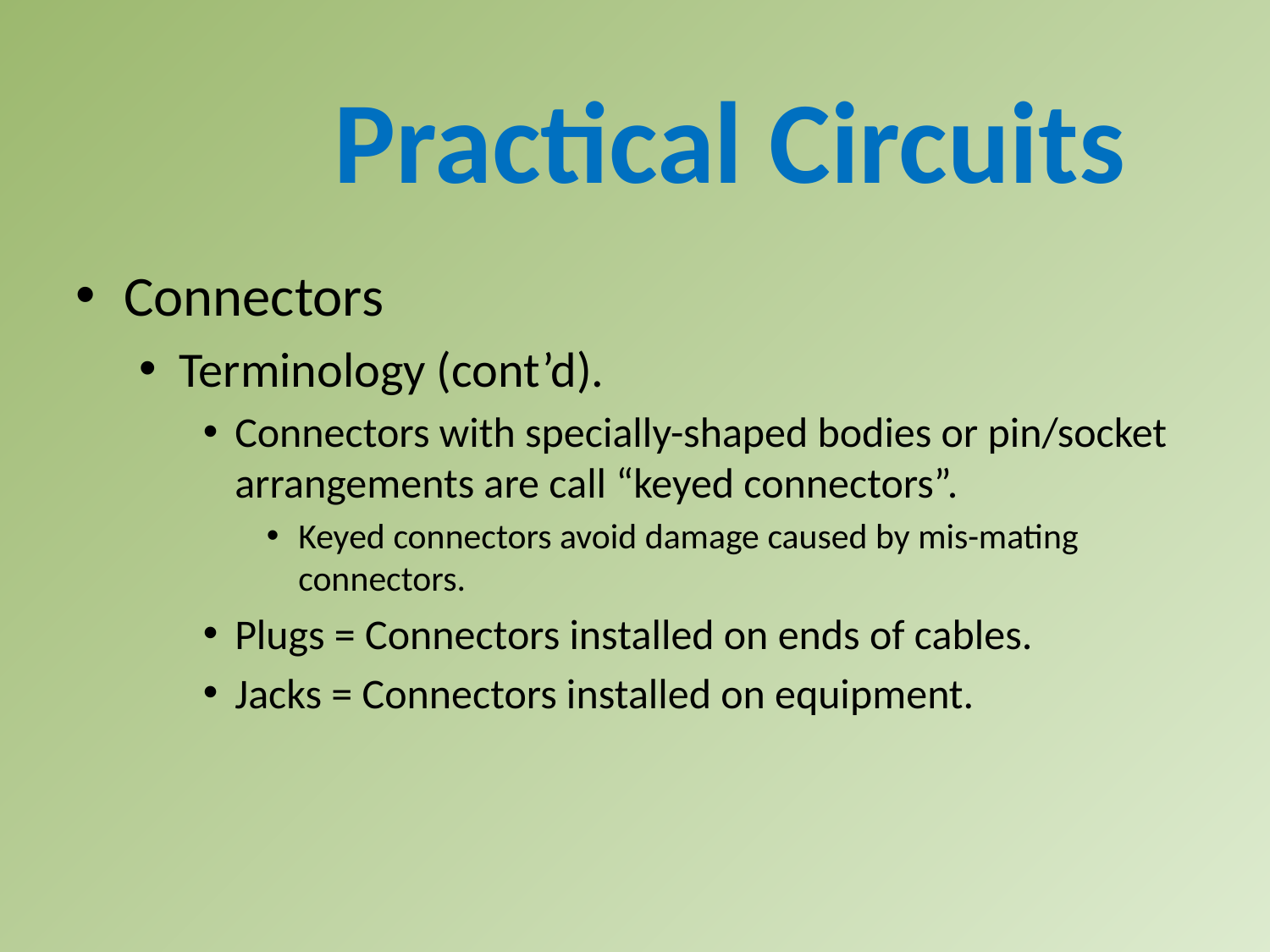

Practical Circuits
Connectors
Terminology (cont’d).
Connectors with specially-shaped bodies or pin/socket arrangements are call “keyed connectors”.
Keyed connectors avoid damage caused by mis-mating connectors.
Plugs = Connectors installed on ends of cables.
Jacks = Connectors installed on equipment.